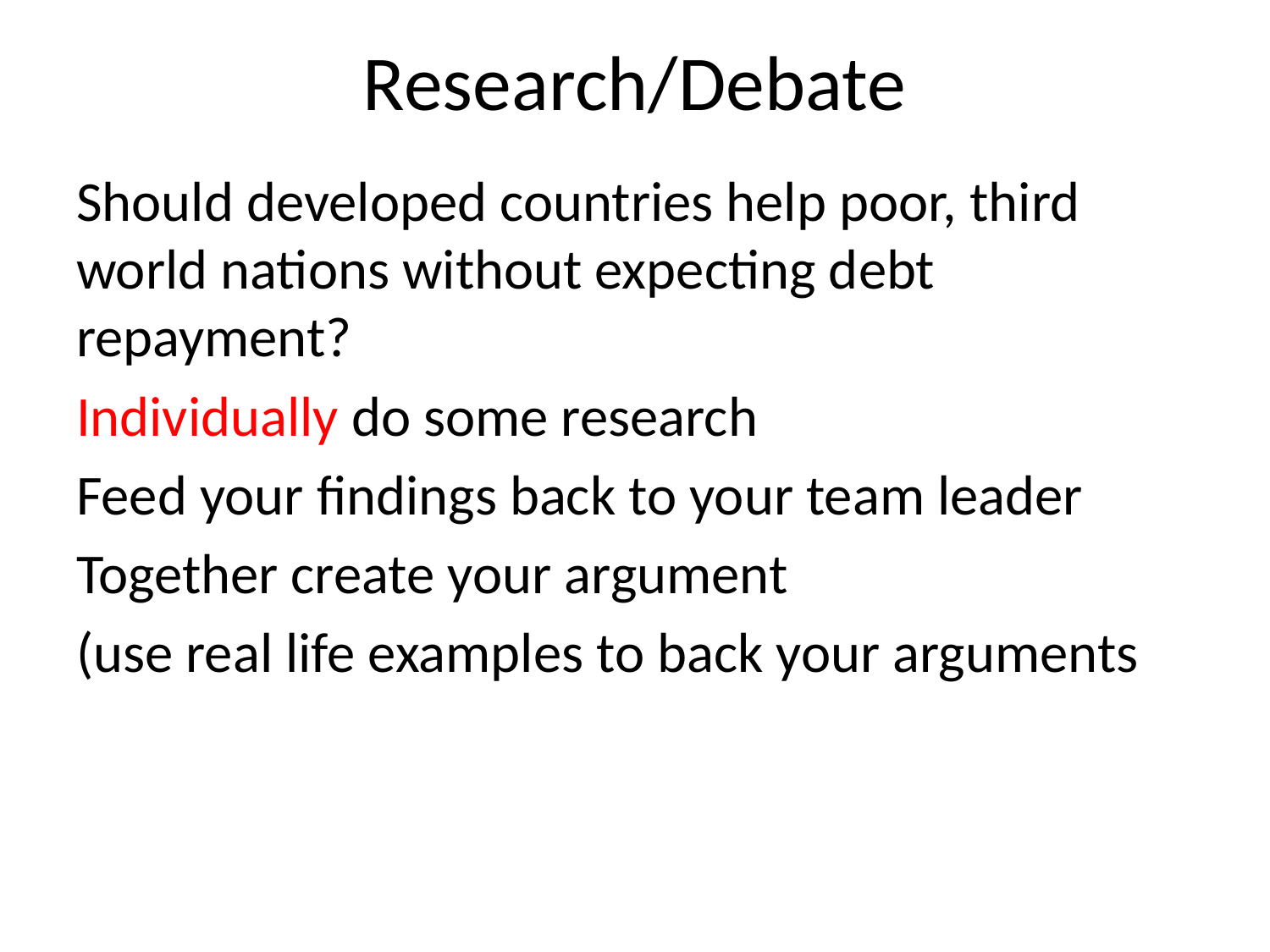

# Research/Debate
Should developed countries help poor, third world nations without expecting debt repayment?
Individually do some research
Feed your findings back to your team leader
Together create your argument
(use real life examples to back your arguments